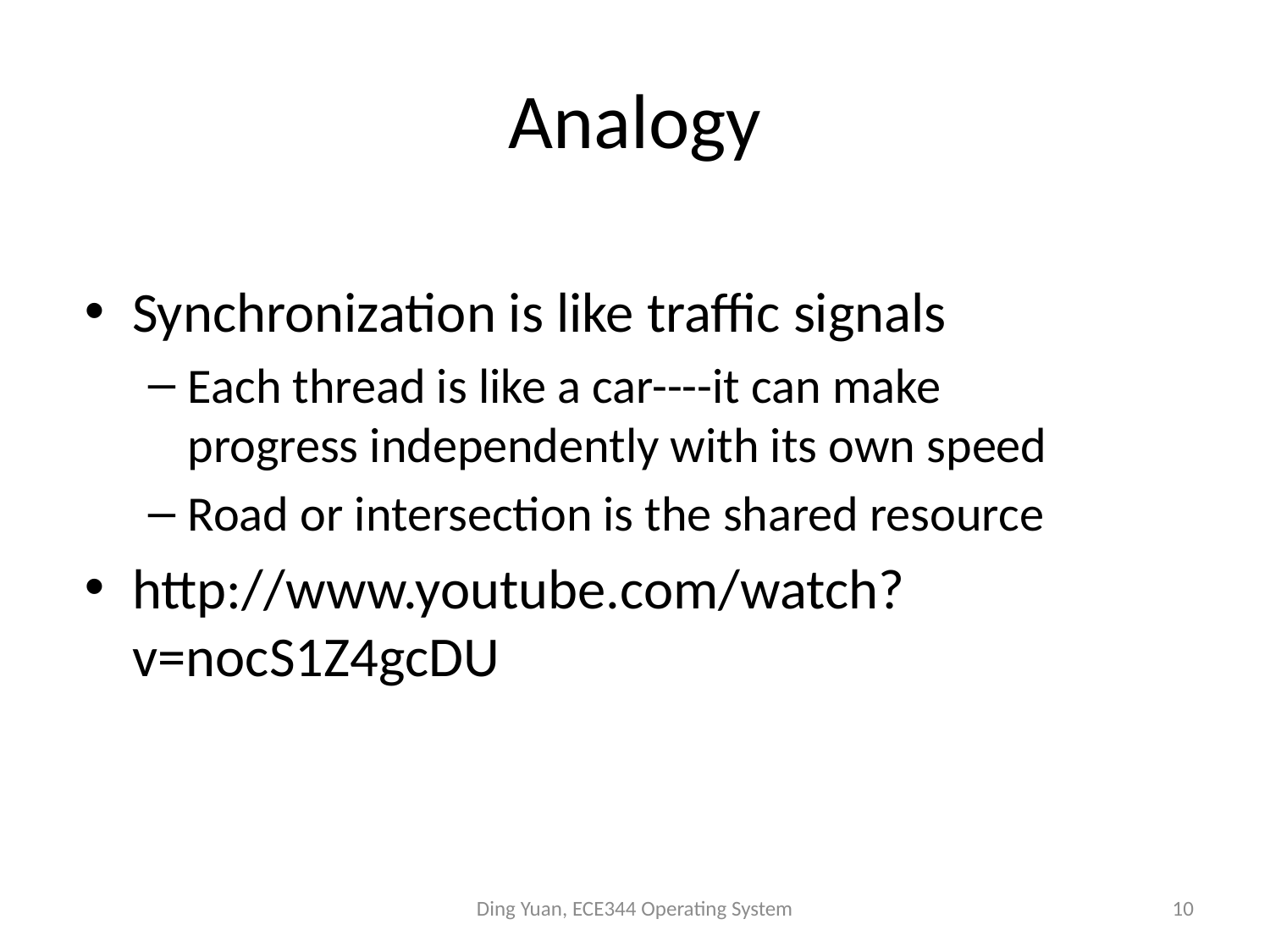

# Analogy
Synchronization is like traffic signals
Each thread is like a car----it can make progress independently with its own speed
Road or intersection is the shared resource
http://www.youtube.com/watch?v=nocS1Z4gcDU
Ding Yuan, ECE344 Operating System
10